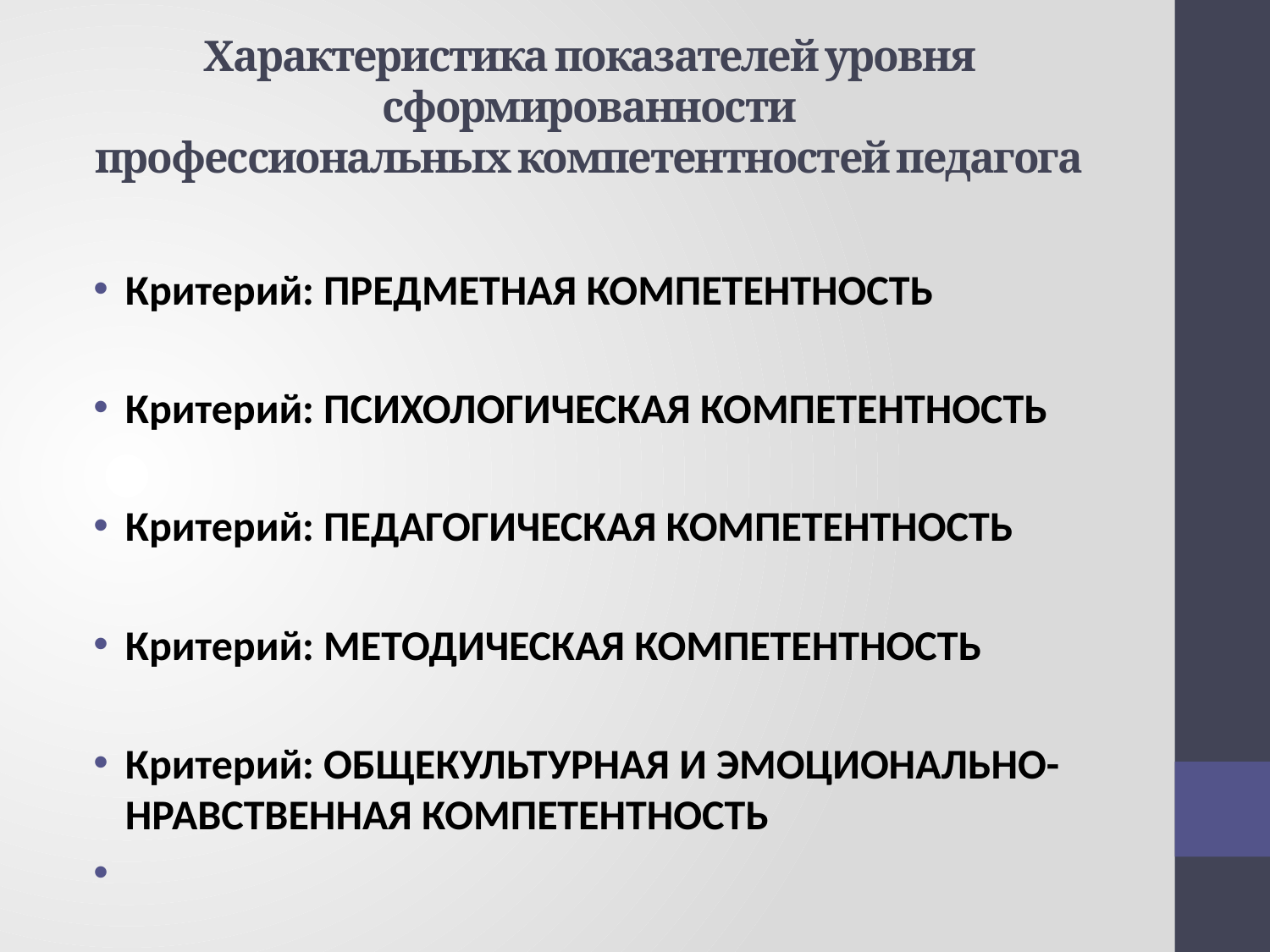

Характеристика показателей уровня сформированности
профессиональных компетентностей педагога
Критерий: ПРЕДМЕТНАЯ КОМПЕТЕНТНОСТЬ

Критерий: ПСИХОЛОГИЧЕСКАЯ КОМПЕТЕНТНОСТЬ

Критерий: ПЕДАГОГИЧЕСКАЯ КОМПЕТЕНТНОСТЬ

Критерий: МЕТОДИЧЕСКАЯ КОМПЕТЕНТНОСТЬ

Критерий: ОБЩЕКУЛЬТУРНАЯ И ЭМОЦИОНАЛЬНО-НРАВСТВЕННАЯ КОМПЕТЕНТНОСТЬ